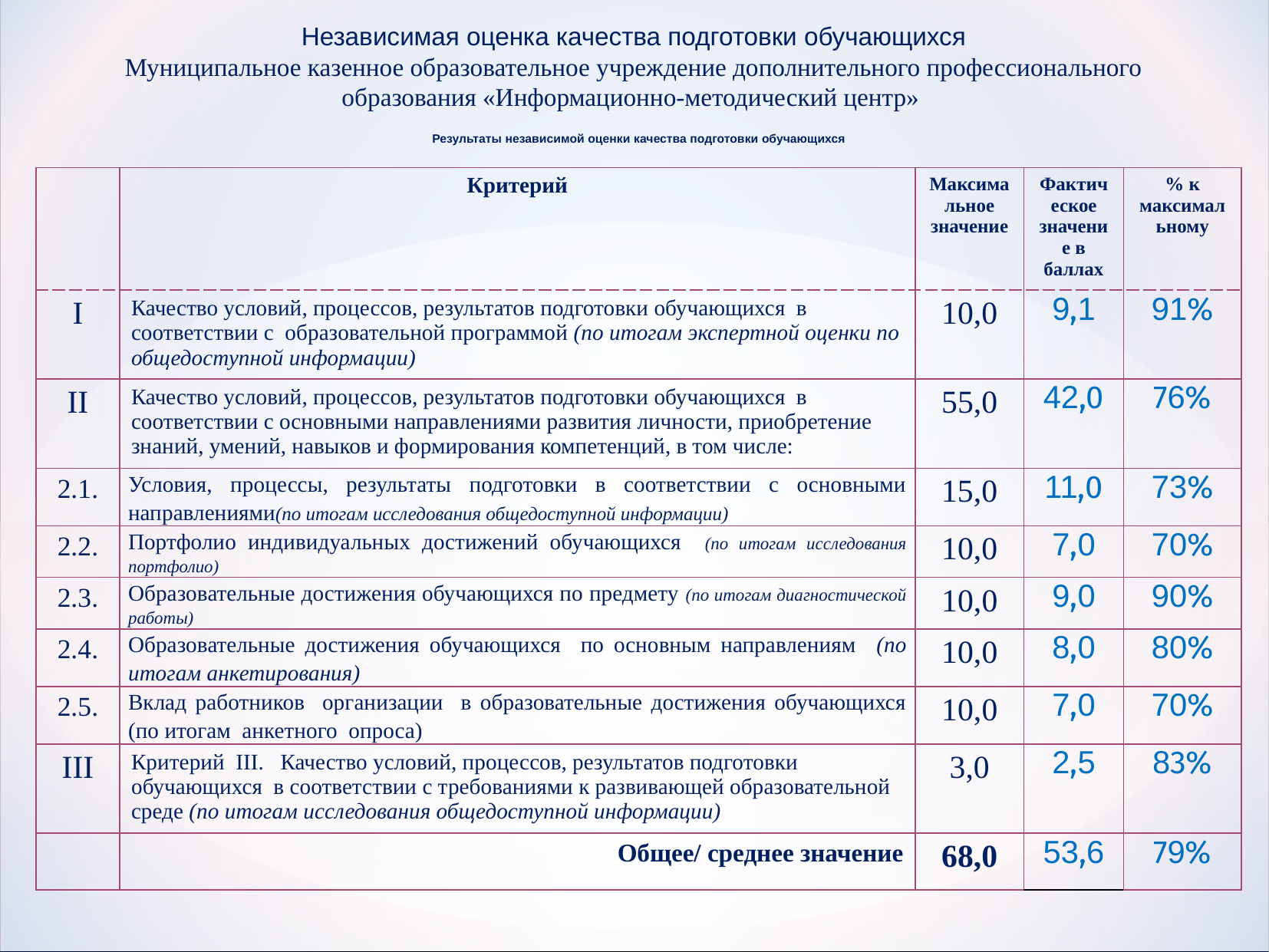

Независимая оценка качества подготовки обучающихся
Муниципальное казенное образовательное учреждение дополнительного профессионального образования «Информационно-методический центр»
Результаты независимой оценки качества подготовки обучающихся
|  | Критерий | Максимальное значение | Фактическое значение в баллах | % к максимальному |
| --- | --- | --- | --- | --- |
| I | Качество условий, процессов, результатов подготовки обучающихся в соответствии с образовательной программой (по итогам экспертной оценки по общедоступной информации) | 10,0 | 9,1 | 91% |
| II | Качество условий, процессов, результатов подготовки обучающихся в соответствии с основными направлениями развития личности, приобретение знаний, умений, навыков и формирования компетенций, в том числе: | 55,0 | 42,0 | 76% |
| 2.1. | Условия, процессы, результаты подготовки в соответствии с основными направлениями(по итогам исследования общедоступной информации) | 15,0 | 11,0 | 73% |
| 2.2. | Портфолио индивидуальных достижений обучающихся (по итогам исследования портфолио) | 10,0 | 7,0 | 70% |
| 2.3. | Образовательные достижения обучающихся по предмету (по итогам диагностической работы) | 10,0 | 9,0 | 90% |
| 2.4. | Образовательные достижения обучающихся по основным направлениям (по итогам анкетирования) | 10,0 | 8,0 | 80% |
| 2.5. | Вклад работников организации в образовательные достижения обучающихся (по итогам анкетного опроса) | 10,0 | 7,0 | 70% |
| III | Критерий III. Качество условий, процессов, результатов подготовки обучающихся в соответствии с требованиями к развивающей образовательной среде (по итогам исследования общедоступной информации) | 3,0 | 2,5 | 83% |
|  | Общее/ среднее значение | 68,0 | 53,6 | 79% |